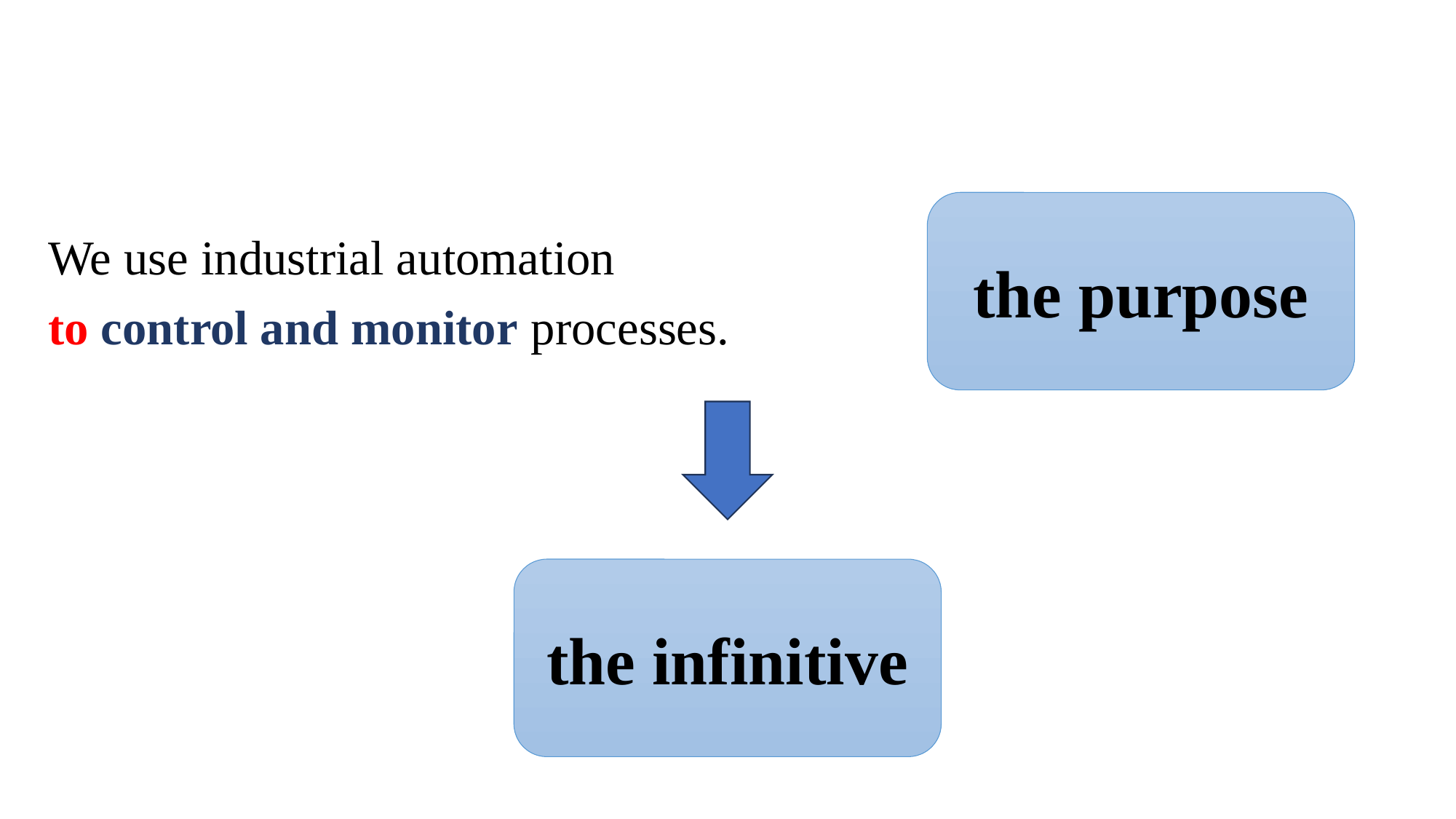

the purpose
We use industrial automation
to control and monitor processes.

the infinitive